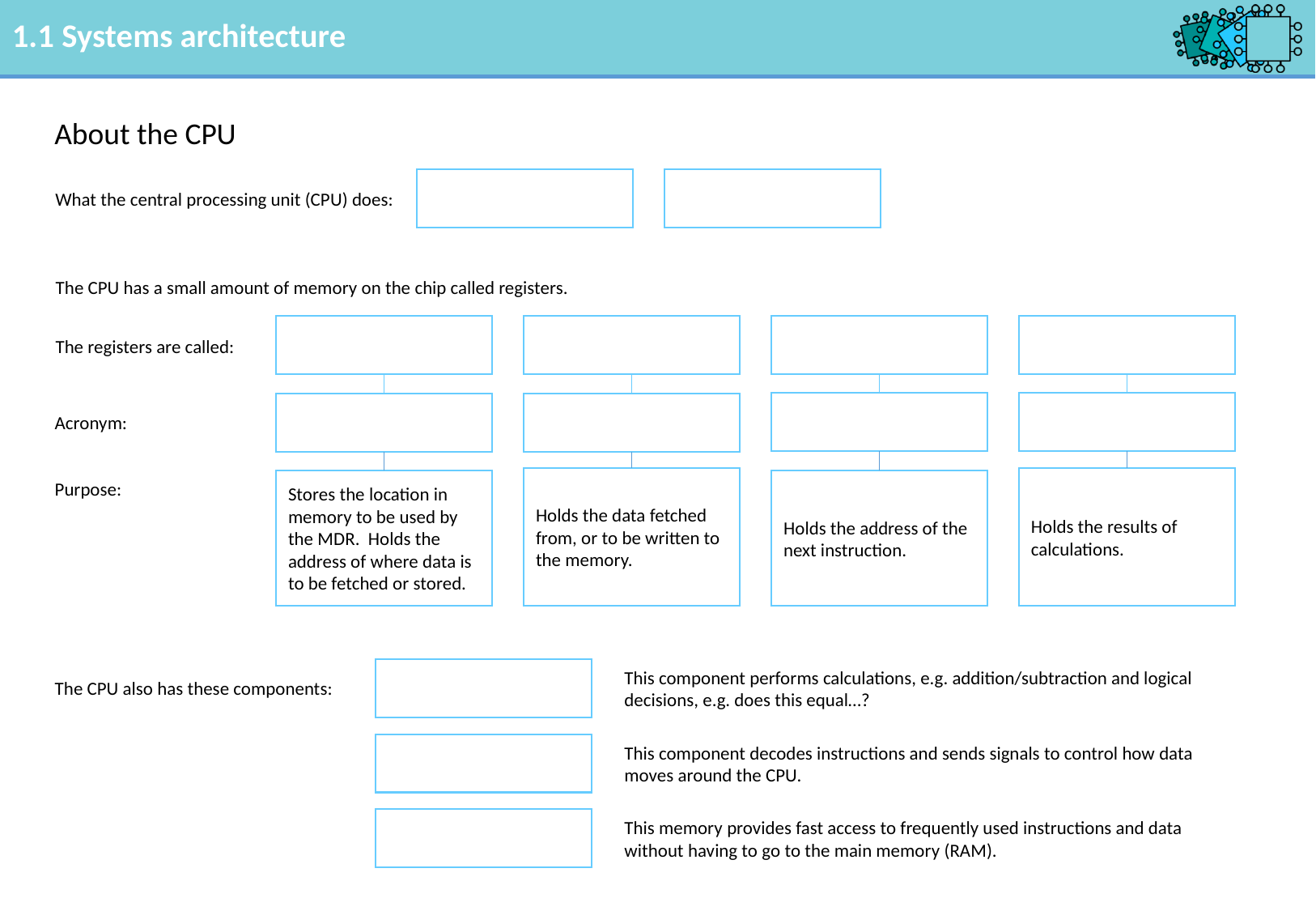

# About the CPU

What the central processing unit (CPU) does:
The CPU has a small amount of memory on the chip called registers.

The registers are called:

Acronym:
Holds the data fetched from, or to be written to the memory.
Holds the results of calculations.
Stores the location in memory to be used by the MDR.  Holds the address of where data is to be fetched or stored.
Holds the address of the next instruction.
Purpose:
This component performs calculations, e.g. addition/subtraction and logical decisions, e.g. does this equal…?

The CPU also has these components:
This component decodes instructions and sends signals to control how data moves around the CPU.

This memory provides fast access to frequently used instructions and data without having to go to the main memory (RAM).